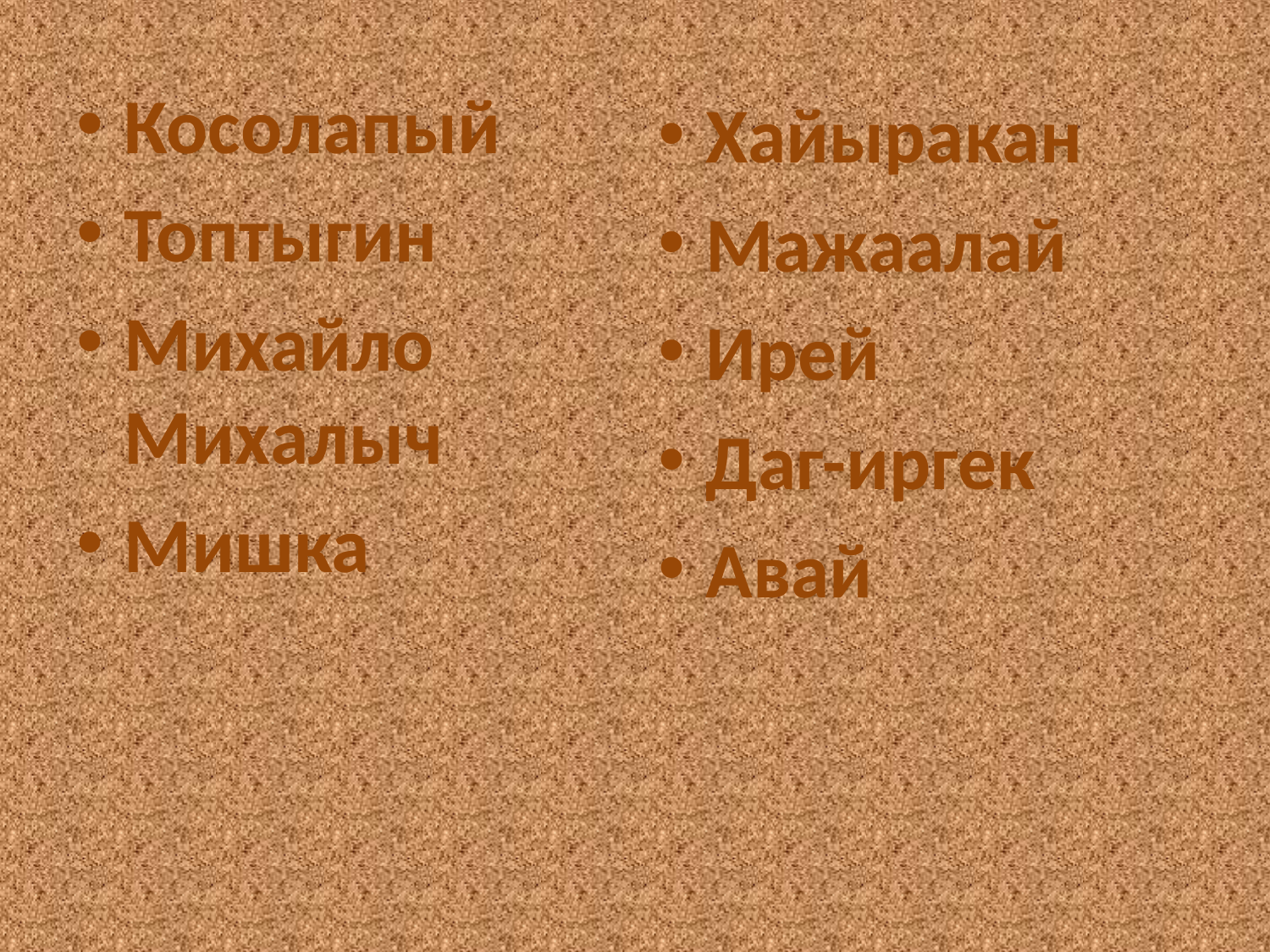

#
Косолапый
Топтыгин
Михайло Михалыч
Мишка
Хайыракан
Мажаалай
Ирей
Даг-иргек
Авай